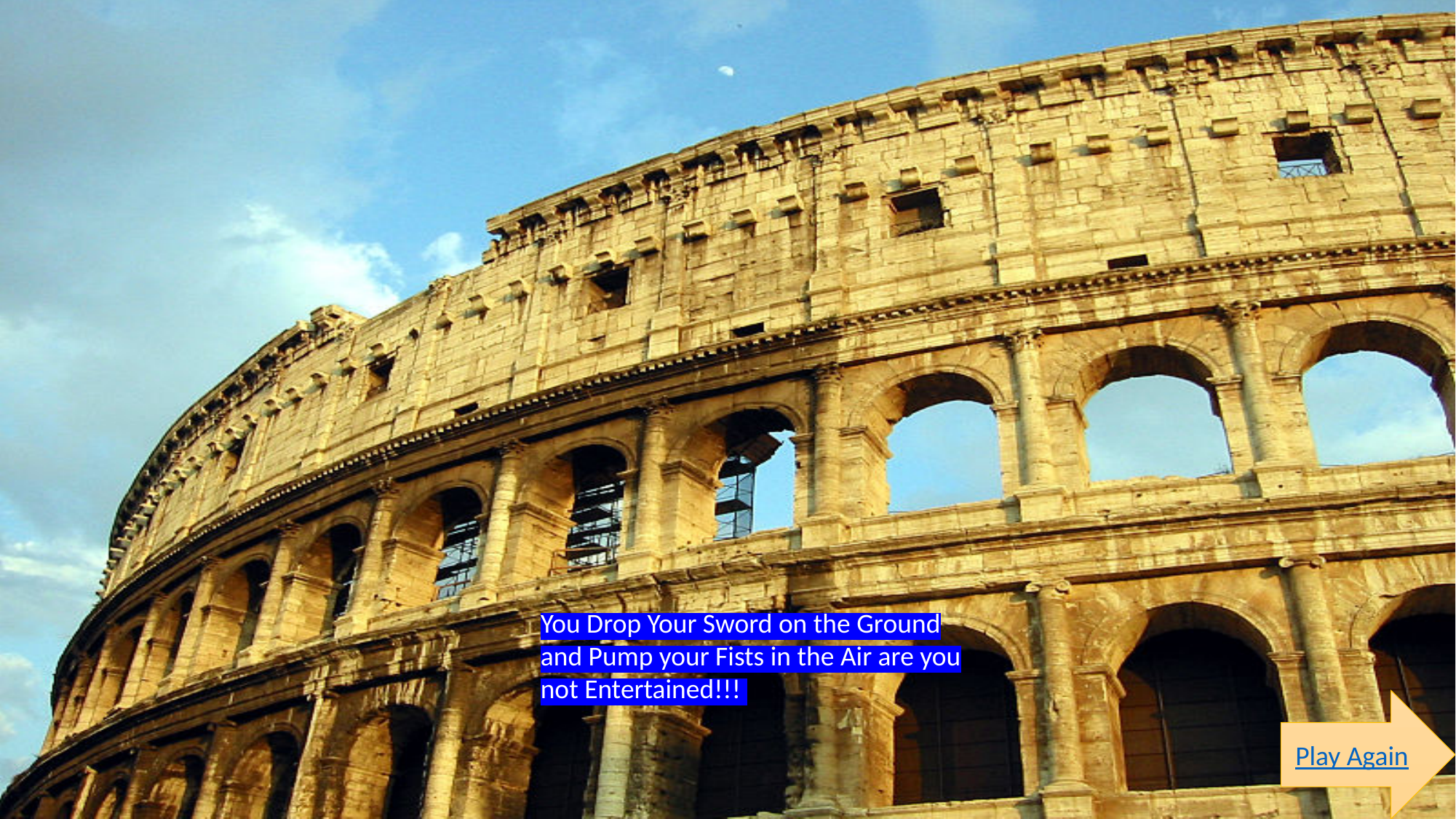

You Drop Your Sword on the Ground and Pump your Fists in the Air are you not Entertained!!!
Play Again